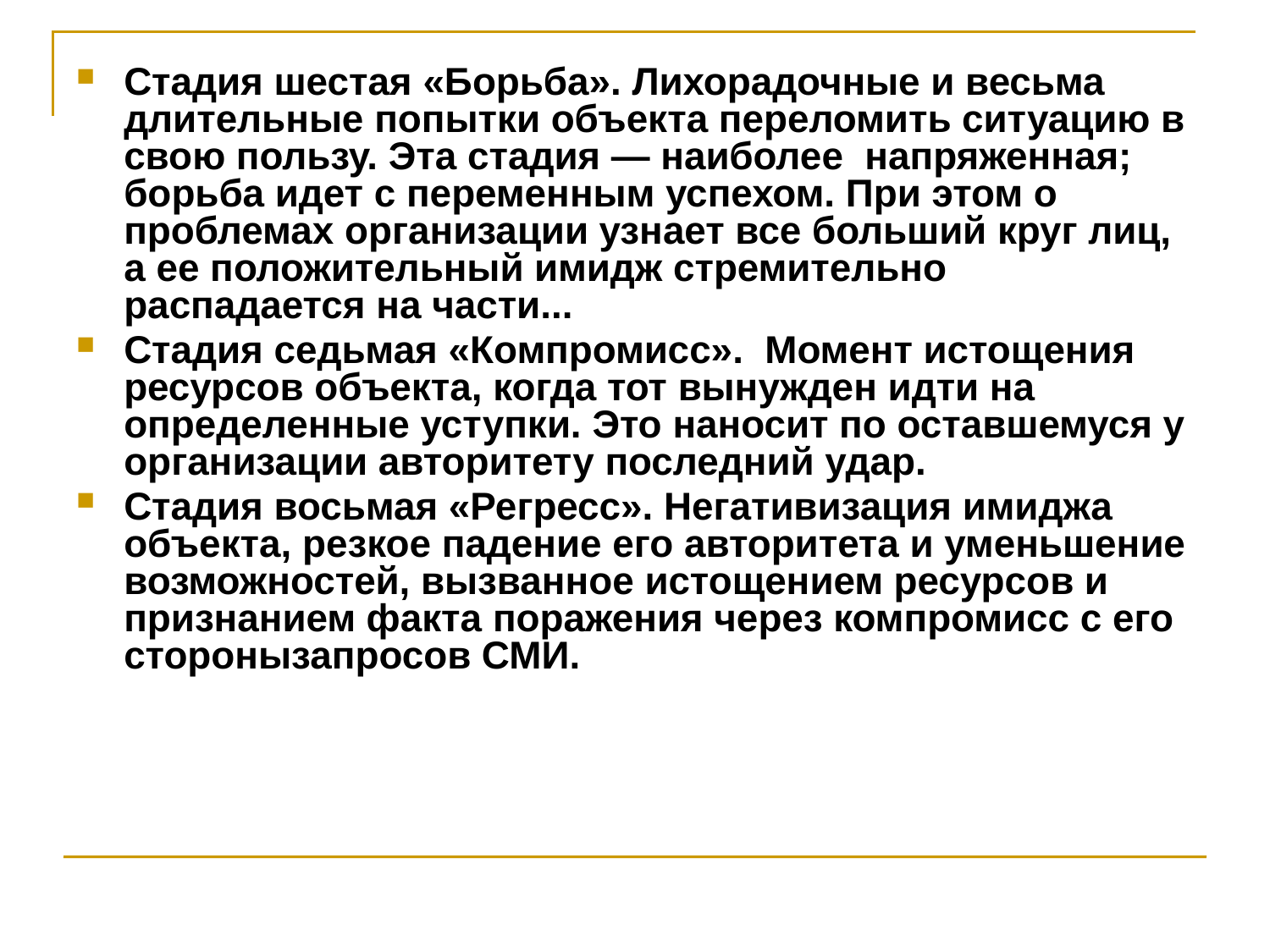

Стадия шестая «Борьба». Лихорадочные и весьма длительные попытки объекта переломить ситуацию в свою пользу. Эта стадия — наиболее  напряженная; борьба идет с переменным успехом. При этом о проблемах организации узнает все больший круг лиц, а ее положительный имидж стремительно распадается на части...
Стадия седьмая «Компромисс».  Момент истощения ресурсов объекта, когда тот вынужден идти на определенные уступки. Это наносит по оставшемуся у организации авторитету последний удар.
Стадия восьмая «Регресс». Негативизация имиджа объекта, резкое падение его авторитета и уменьшение возможностей, вызванное истощением ресурсов и признанием факта поражения через компромисс с его сторонызапросов СМИ.